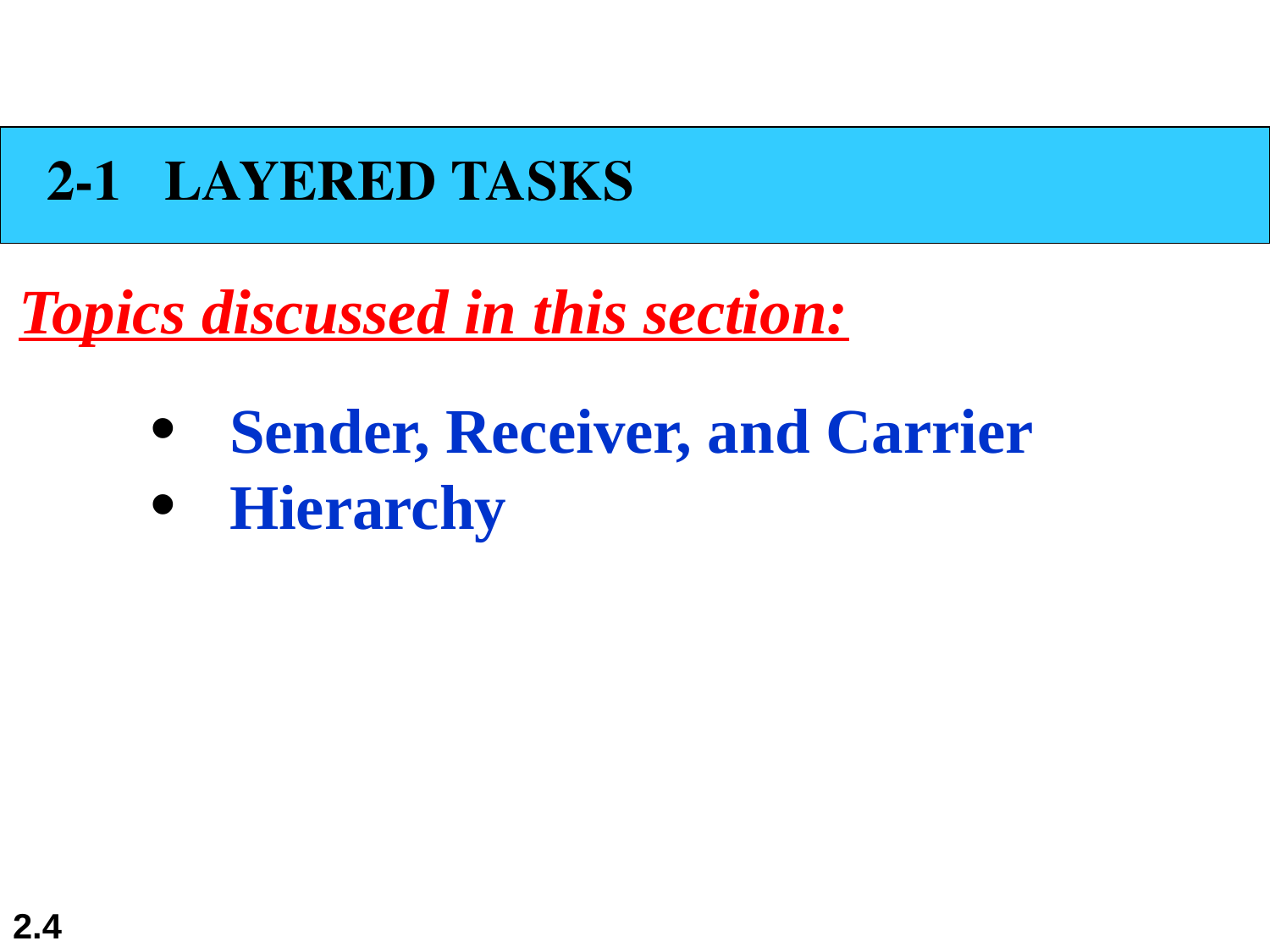

2-1   LAYERED TASKS
Topics discussed in this section:
Sender, Receiver, and Carrier
Hierarchy
2.4